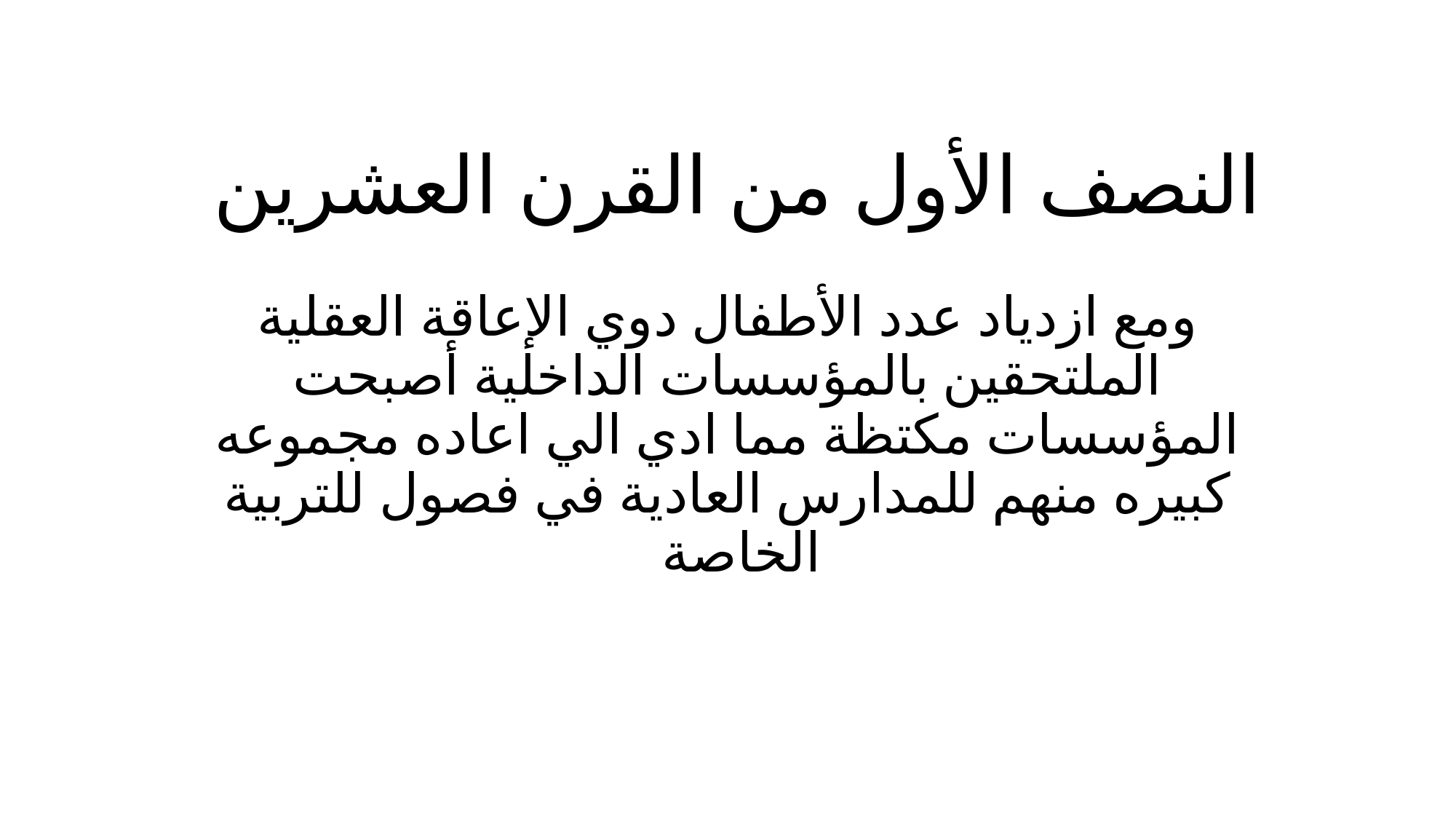

# النصف الأول من القرن العشرين
ومع ازدياد عدد الأطفال دوي الإعاقة العقلية الملتحقين بالمؤسسات الداخلية أصبحت المؤسسات مكتظة مما ادي الي اعاده مجموعه كبيره منهم للمدارس العادية في فصول للتربية الخاصة